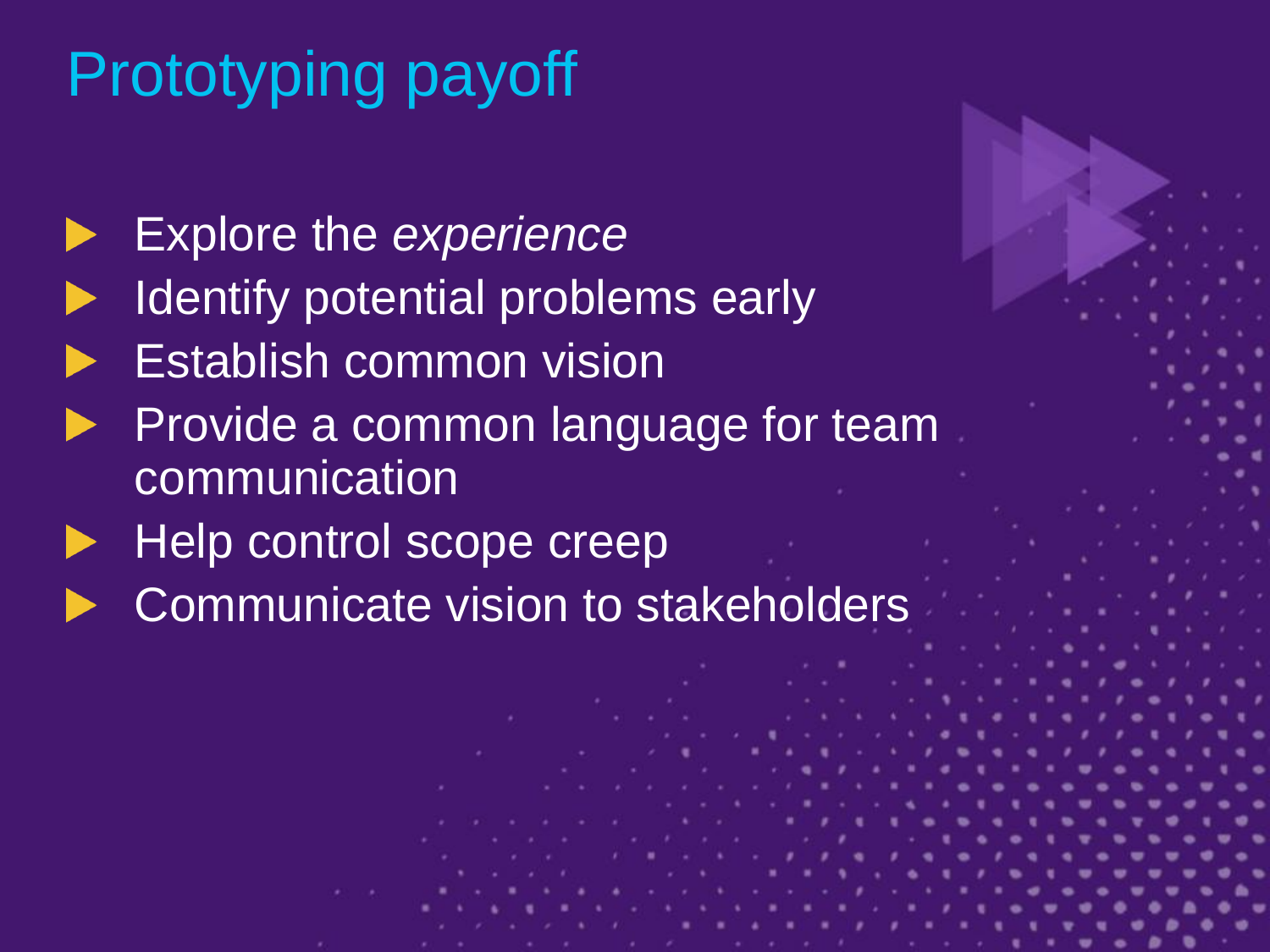

# Prototyping payoff
Explore the experience
Identify potential problems early
Establish common vision
Provide a common language for team communication
Help control scope creep
Communicate vision to stakeholders